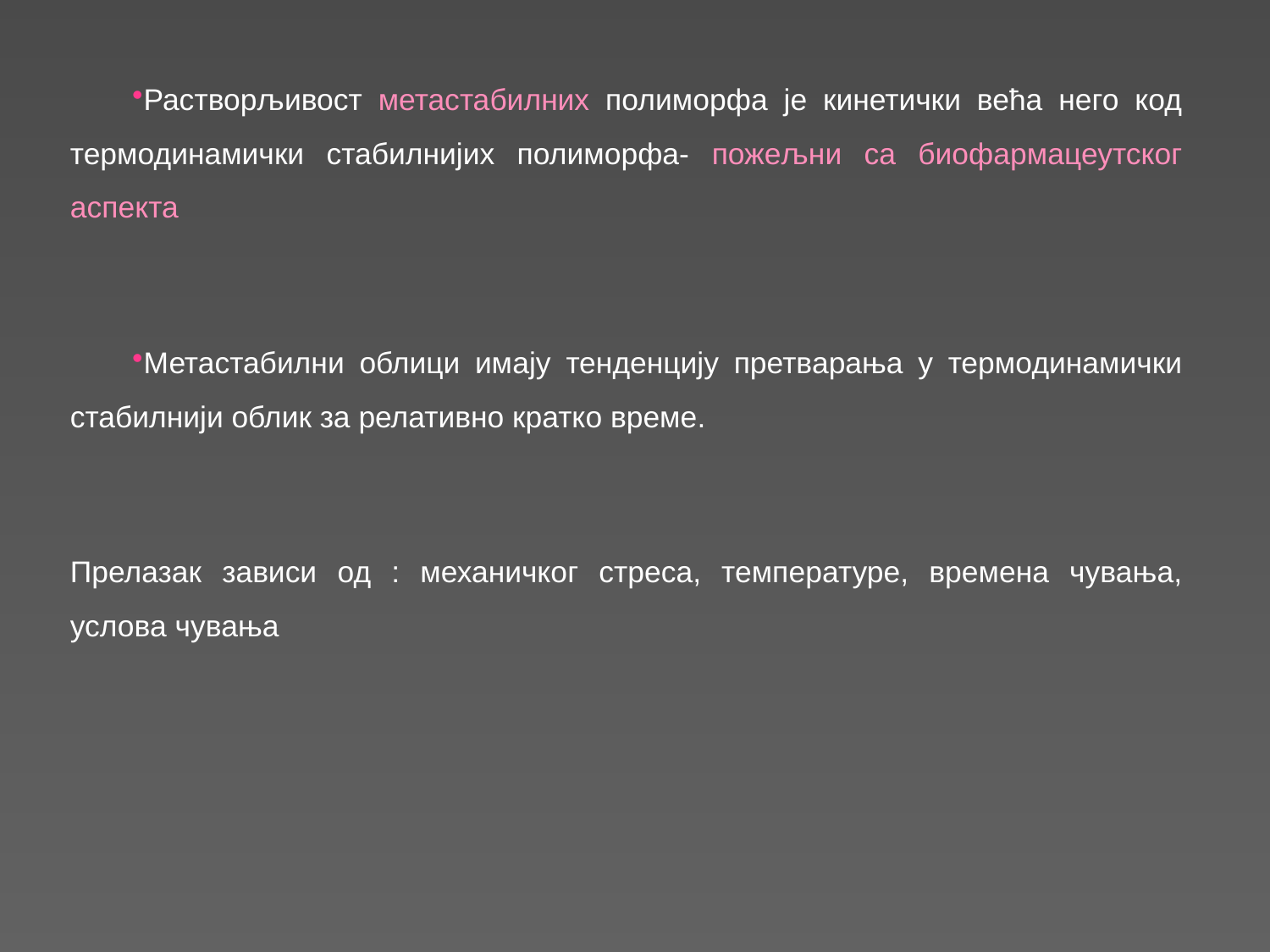

Растворљивост метастабилних полиморфа је кинетички већа него код термодинамички стабилнијих полиморфа- пожељни са биофармацеутског аспекта

Метастабилни облици имају тенденцију претварања у термодинамички стабилнији облик за релативно кратко време.

Прелазак зависи од : механичког стреса, температуре, времена чувања, услова чувања